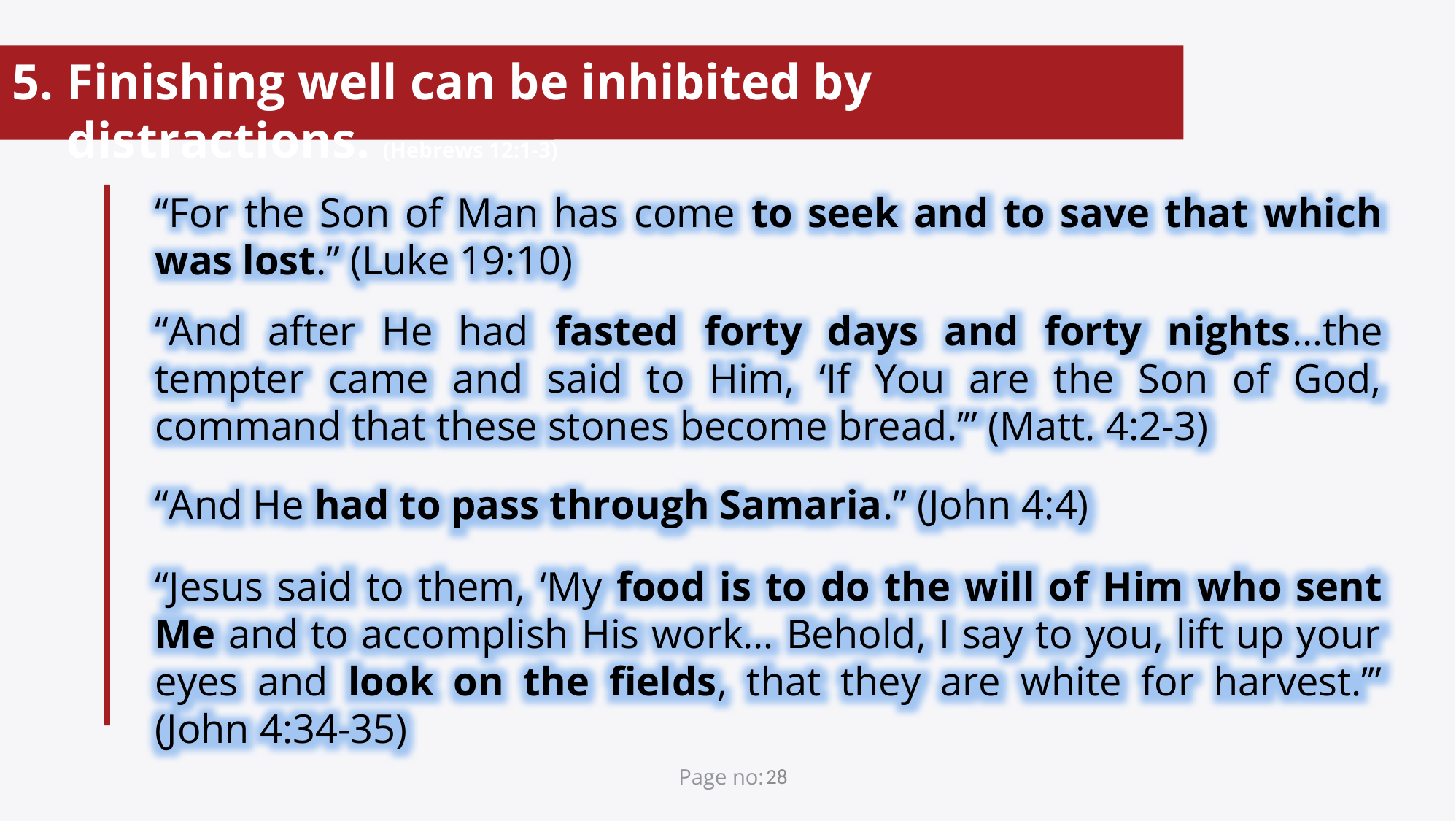

Finishing well can be inhibited by distractions. (Hebrews 12:1-3)

“For the Son of Man has come to seek and to save that which was lost.” (Luke 19:10)
“And after He had fasted forty days and forty nights…the tempter came and said to Him, ‘If You are the Son of God, command that these stones become bread.’” (Matt. 4:2-3)
“And He had to pass through Samaria.” (John 4:4)
“Jesus said to them, ‘My food is to do the will of Him who sent Me and to accomplish His work… Behold, I say to you, lift up your eyes and look on the fields, that they are white for harvest.’” (John 4:34-35)